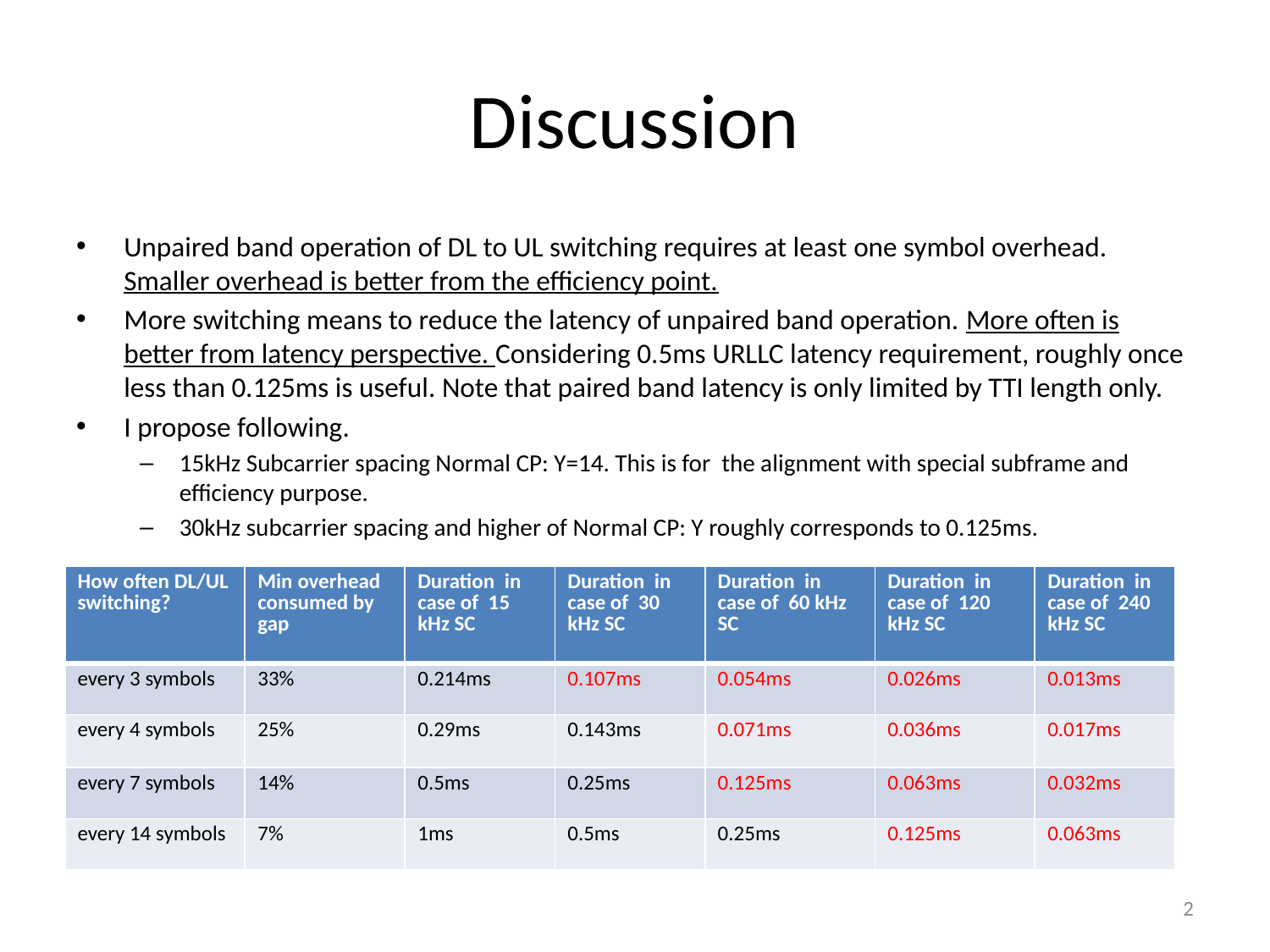

# Discussion
Unpaired band operation of DL to UL switching requires at least one symbol overhead. Smaller overhead is better from the efficiency point.
More switching means to reduce the latency of unpaired band operation. More often is better from latency perspective. Considering 0.5ms URLLC latency requirement, roughly once less than 0.125ms is useful. Note that paired band latency is only limited by TTI length only.
I propose following.
15kHz Subcarrier spacing Normal CP: Y=14. This is for  the alignment with special subframe and efficiency purpose.
30kHz subcarrier spacing and higher of Normal CP: Y roughly corresponds to 0.125ms.
| How often DL/UL switching? | Min overhead consumed by gap | Duration in case of 15 kHz SC | Duration in case of 30 kHz SC | Duration in case of 60 kHz SC | Duration in case of 120 kHz SC | Duration in case of 240 kHz SC |
| --- | --- | --- | --- | --- | --- | --- |
| every 3 symbols | 33% | 0.214ms | 0.107ms | 0.054ms | 0.026ms | 0.013ms |
| every 4 symbols | 25% | 0.29ms | 0.143ms | 0.071ms | 0.036ms | 0.017ms |
| every 7 symbols | 14% | 0.5ms | 0.25ms | 0.125ms | 0.063ms | 0.032ms |
| every 14 symbols | 7% | 1ms | 0.5ms | 0.25ms | 0.125ms | 0.063ms |
2